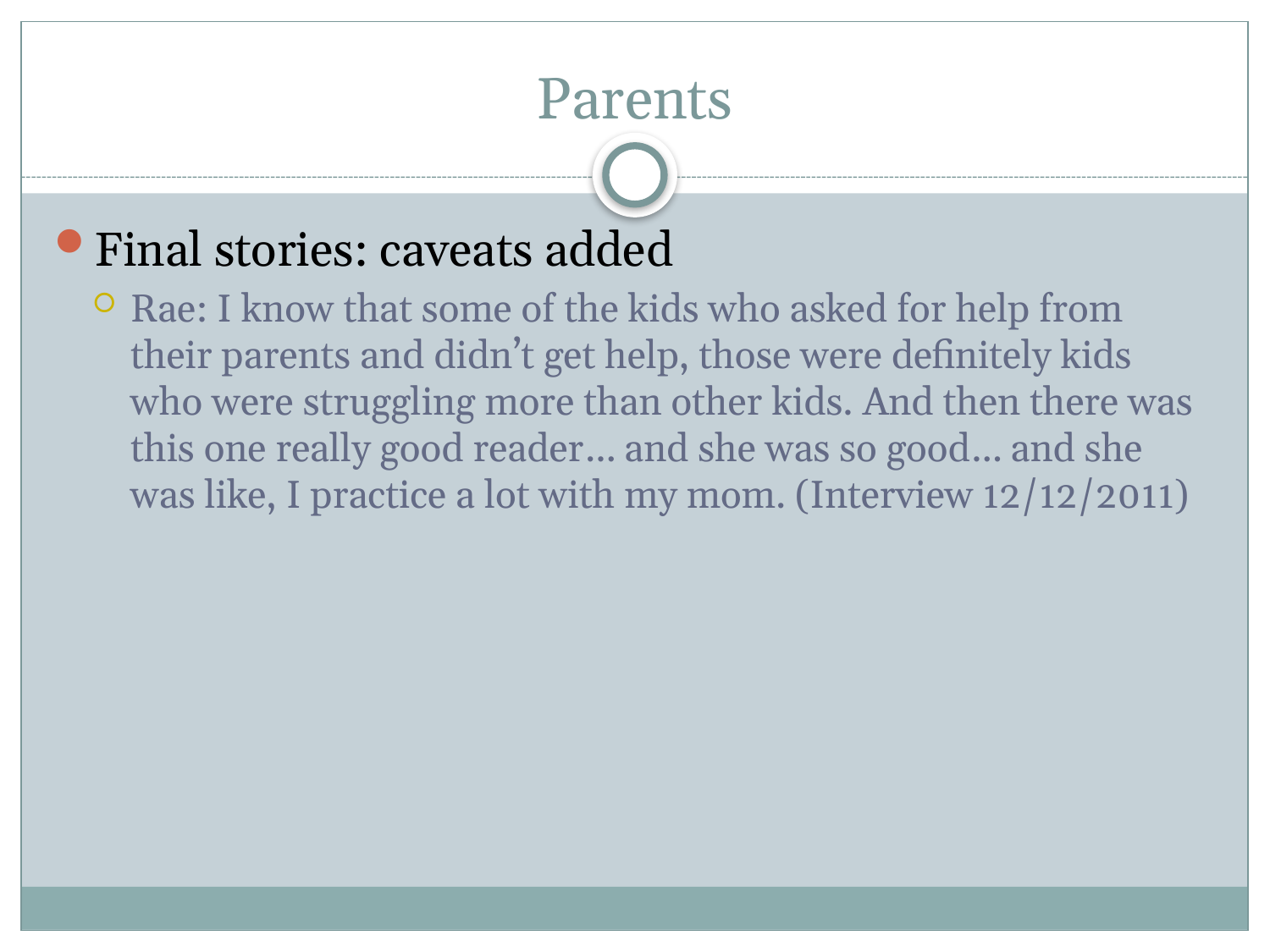

# Parents
Final stories: caveats added
Rae: I know that some of the kids who asked for help from their parents and didn’t get help, those were definitely kids who were struggling more than other kids. And then there was this one really good reader… and she was so good… and she was like, I practice a lot with my mom. (Interview 12/12/2011)